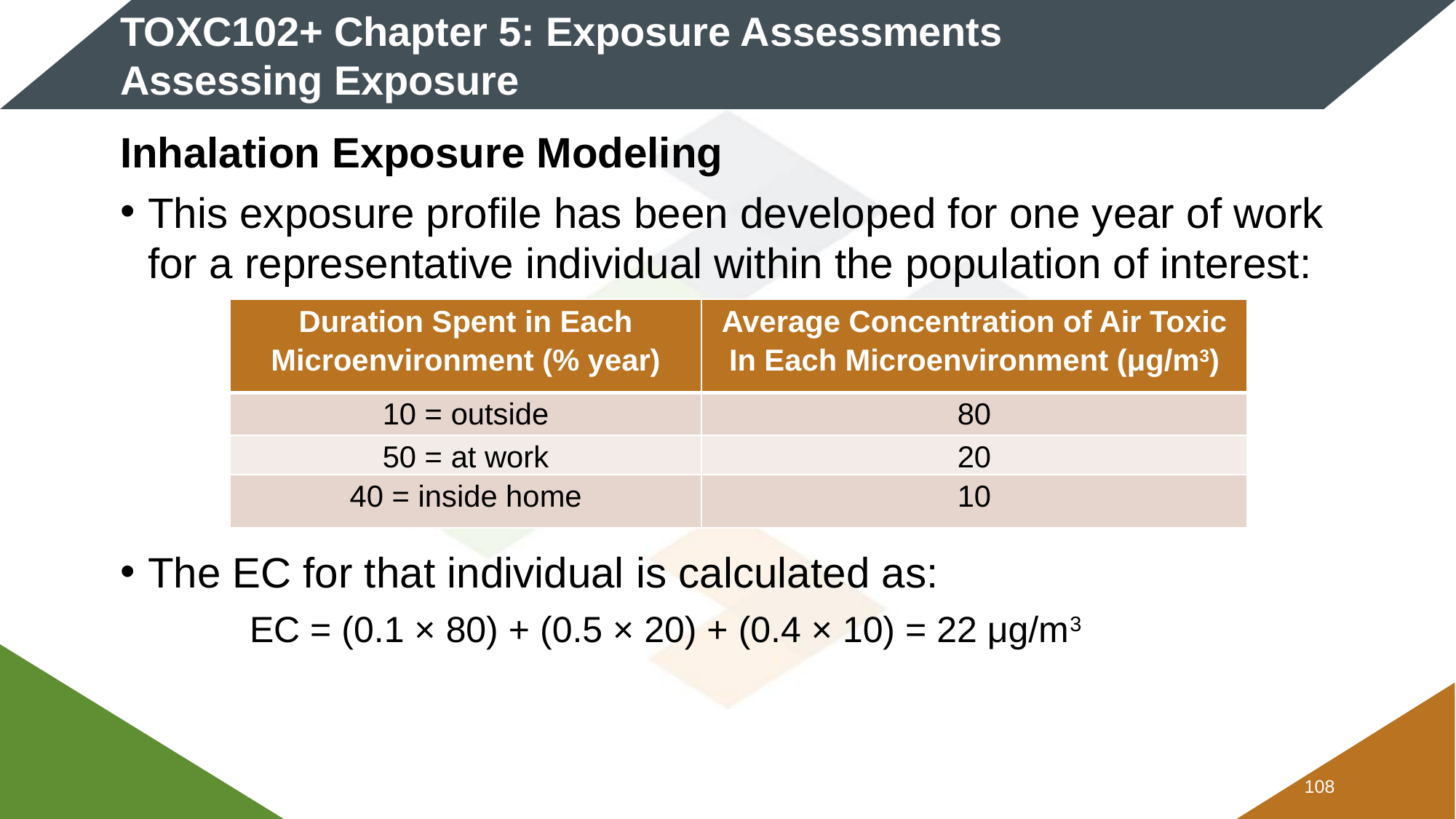

# TOXC102+ Chapter 5: Exposure Assessments Assessing Exposure
Inhalation Exposure Modeling
This exposure profile has been developed for one year of work for a representative individual within the population of interest:

The EC for that individual is calculated as:
	EC = (0.1 × 80) + (0.5 × 20) + (0.4 × 10) = 22 μg/m3
| Duration Spent in Each Microenvironment (% year) | Average Concentration of Air Toxic In Each Microenvironment (μg/m3) |
| --- | --- |
| 10 = outside | 80 |
| 50 = at work | 20 |
| 40 = inside home | 10 |
108